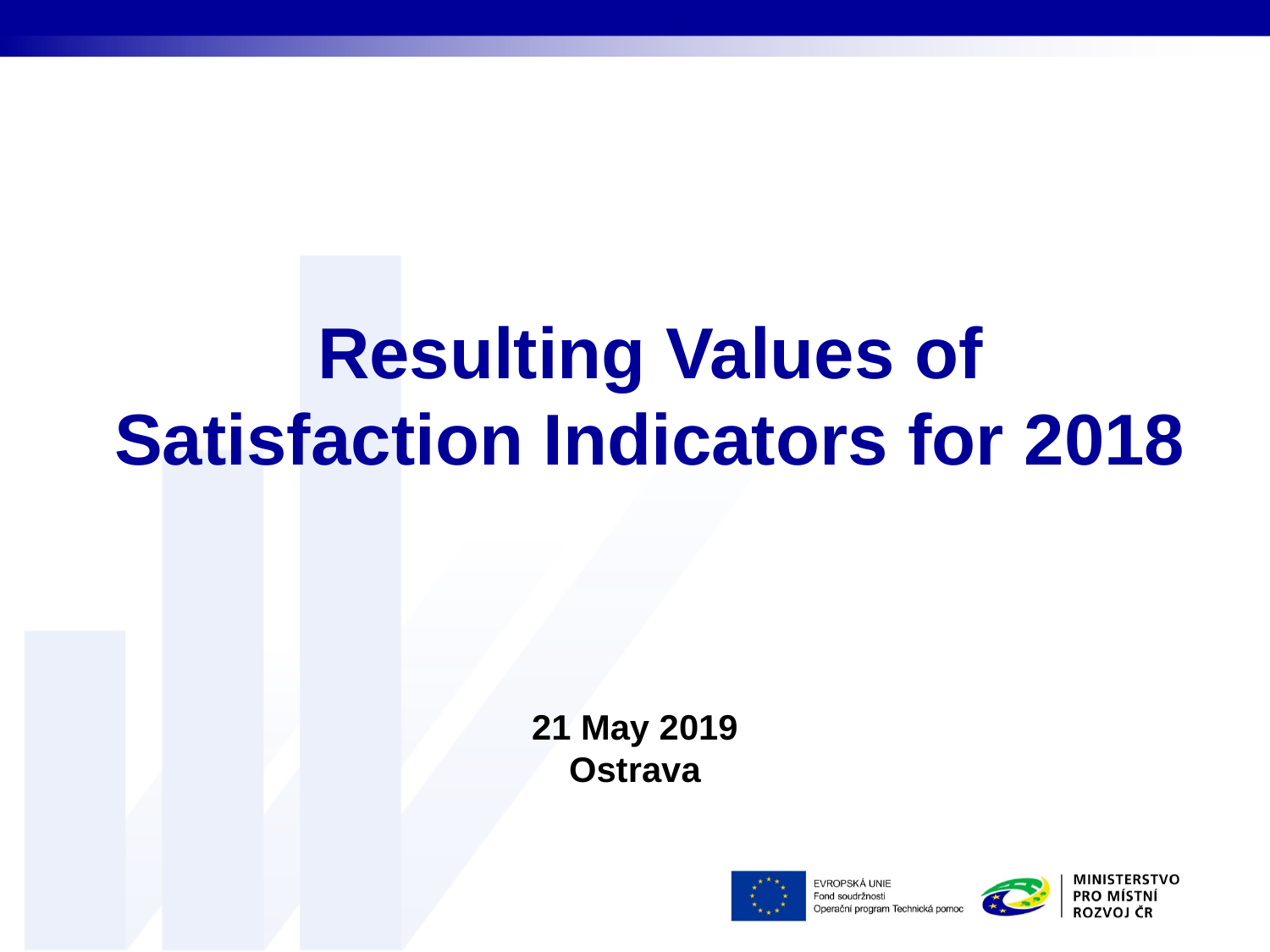

# Resulting Values of Satisfaction Indicators for 2018
21 May 2019
Ostrava